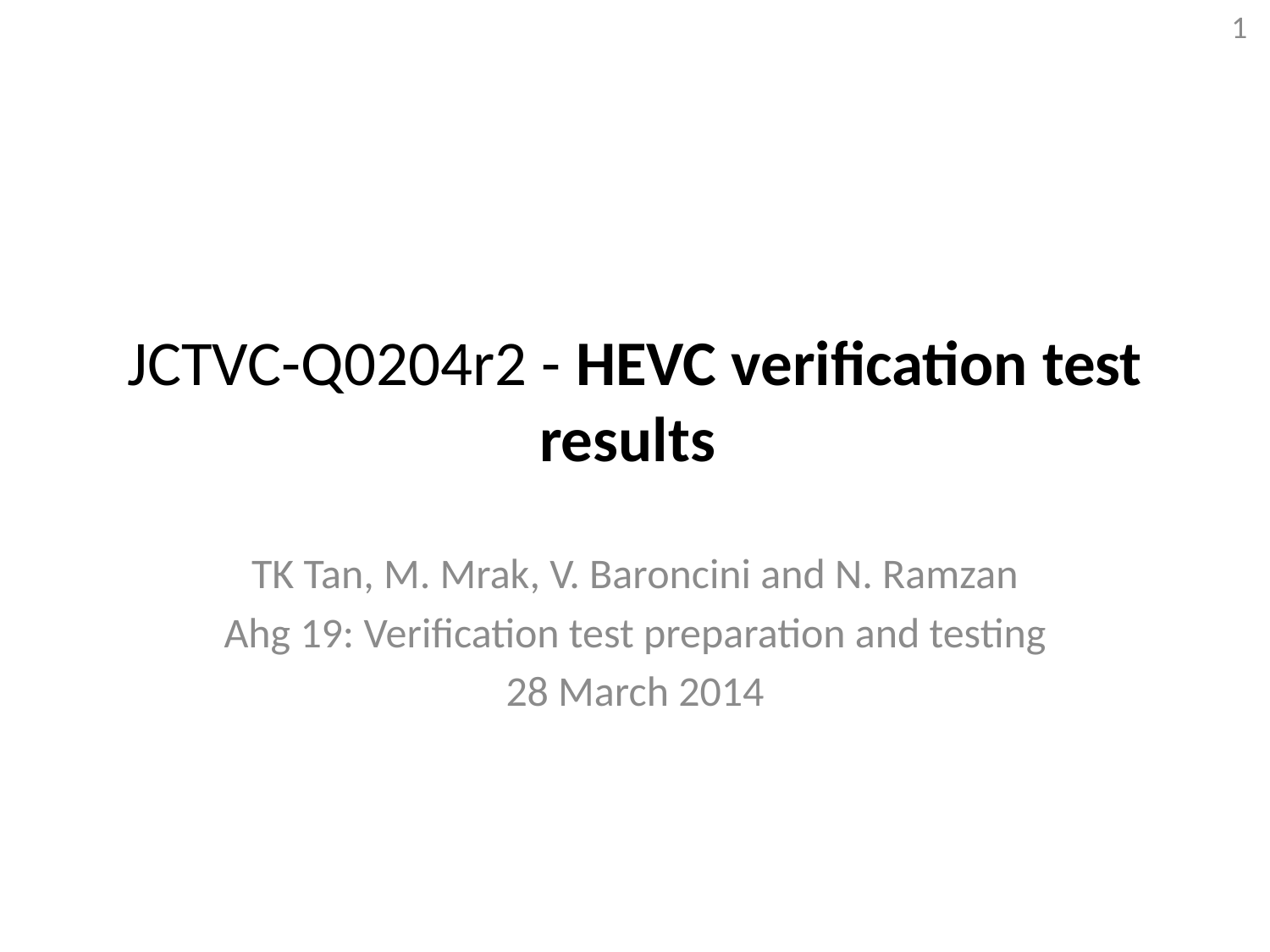

1
# JCTVC-Q0204r2 - HEVC verification test results
TK Tan, M. Mrak, V. Baroncini and N. Ramzan
Ahg 19: Verification test preparation and testing
28 March 2014